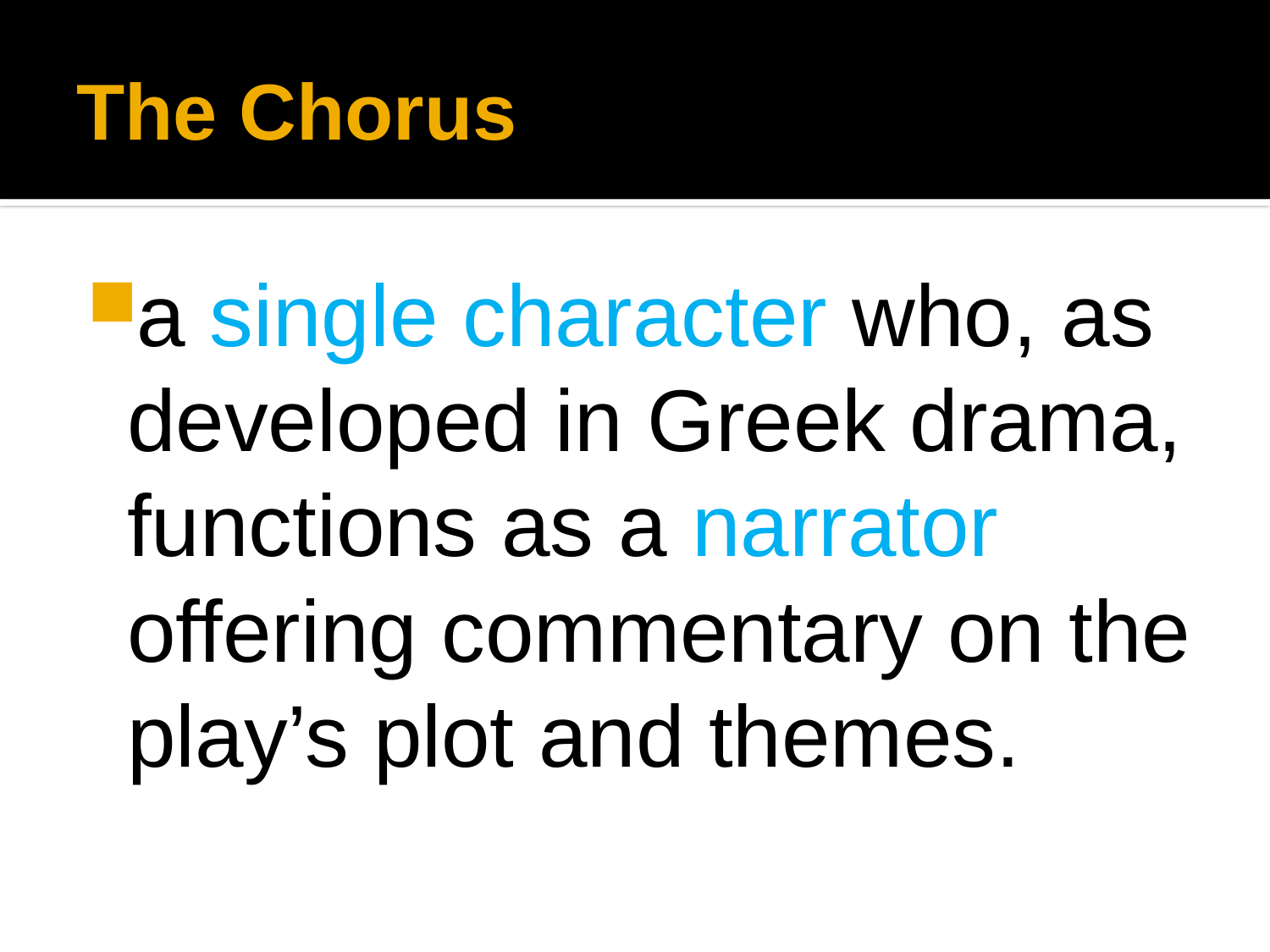

# The Chorus
a single character who, as developed in Greek drama, functions as a narrator offering commentary on the play’s plot and themes.